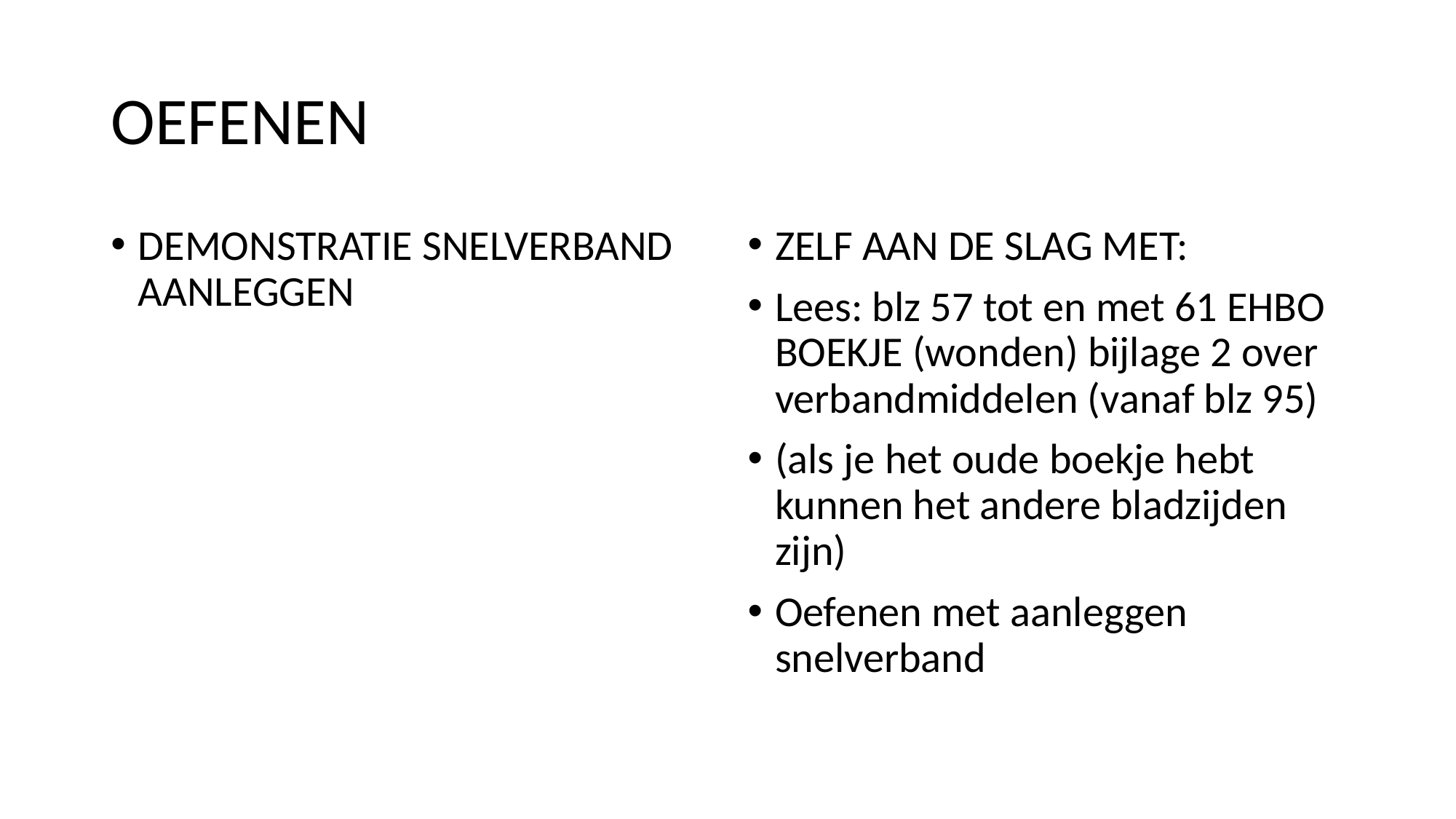

# OEFENEN
DEMONSTRATIE SNELVERBAND AANLEGGEN

ZELF AAN DE SLAG MET:
Lees: blz 57 tot en met 61 EHBO BOEKJE (wonden) bijlage 2 over verbandmiddelen (vanaf blz 95)
(als je het oude boekje hebt kunnen het andere bladzijden zijn)
Oefenen met aanleggen snelverband